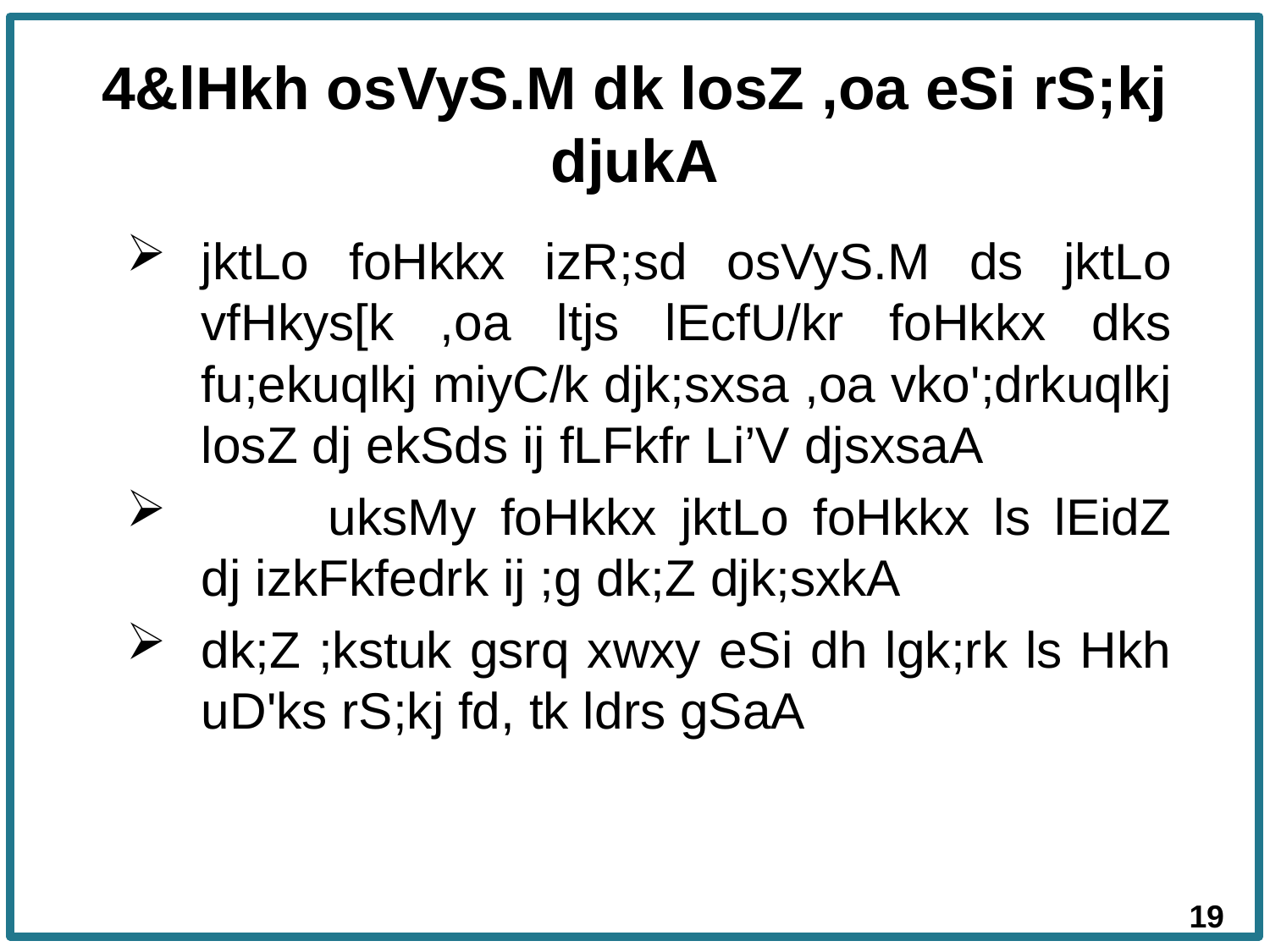

# 4&lHkh osVyS.M dk losZ ,oa eSi rS;kj djukA
jktLo foHkkx izR;sd osVyS.M ds jktLo vfHkys[k ,oa ltjs lEcfU/kr foHkkx dks fu;ekuqlkj miyC/k djk;sxsa ,oa vko';drkuqlkj losZ dj ekSds ij fLFkfr Li’V djsxsaA
	uksMy foHkkx jktLo foHkkx ls lEidZ dj izkFkfedrk ij ;g dk;Z djk;sxkA
dk;Z ;kstuk gsrq xwxy eSi dh lgk;rk ls Hkh uD'ks rS;kj fd, tk ldrs gSaA
19